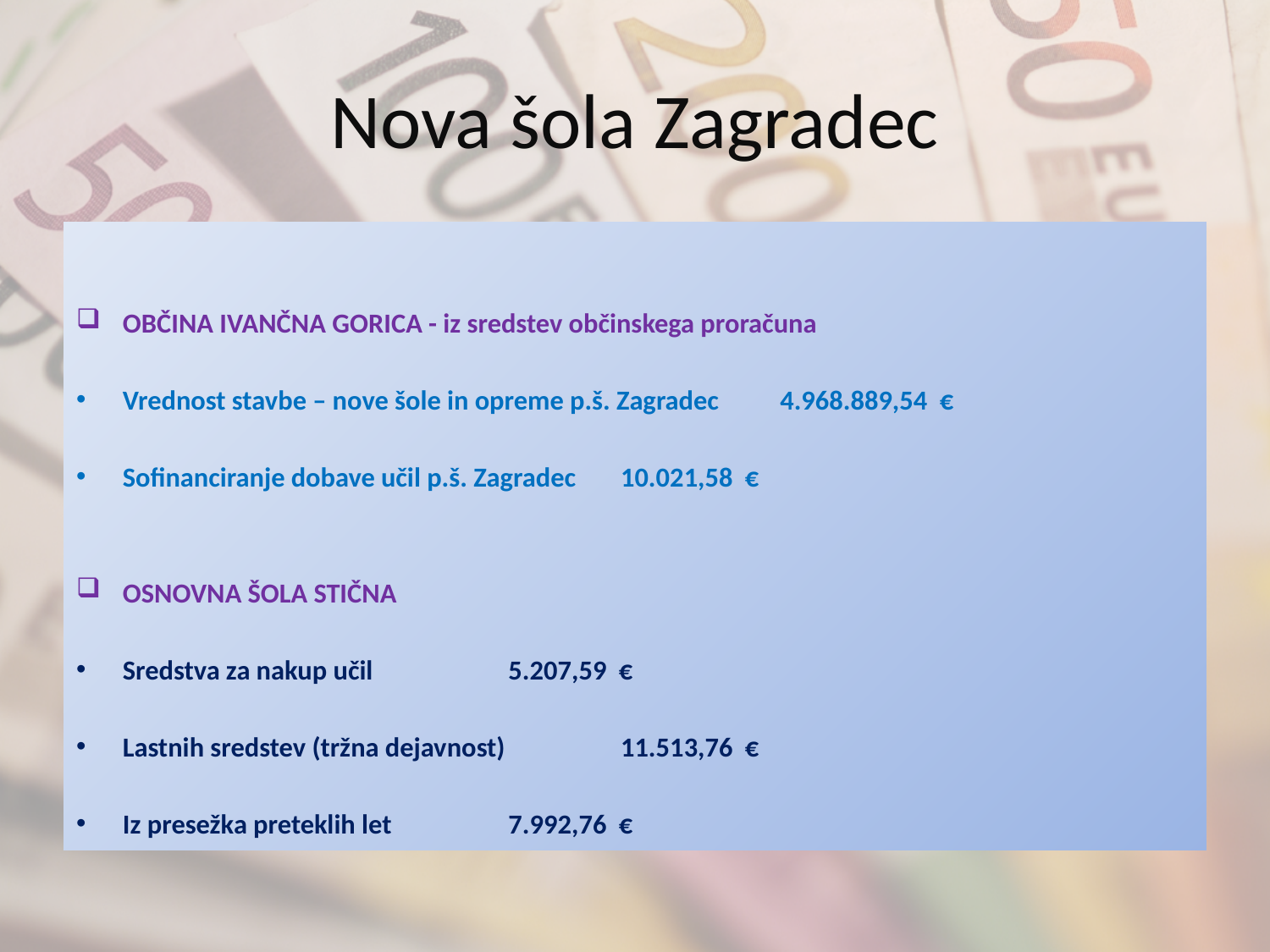

# Nova šola Zagradec

OBČINA IVANČNA GORICA - iz sredstev občinskega proračuna

Vrednost stavbe – nove šole in opreme p.š. Zagradec          4.968.889,54  €

Sofinanciranje dobave učil p.š. Zagradec		10.021,58  €

OSNOVNA ŠOLA STIČNA

Sredstva za nakup učil				  5.207,59  €

Lastnih sredstev (tržna dejavnost)			11.513,76  €

Iz presežka preteklih let				  7.992,76  €